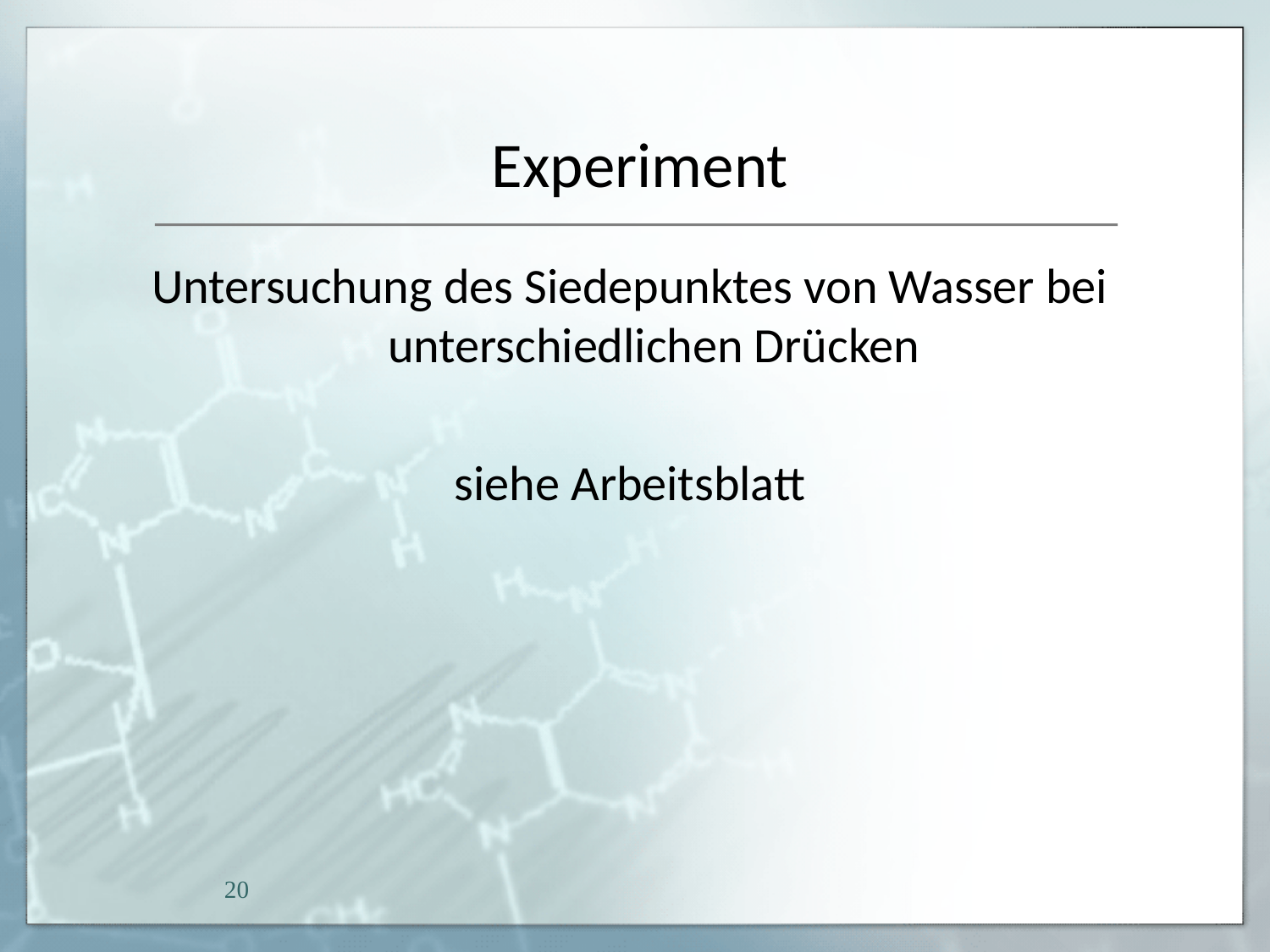

# Experiment
Untersuchung des Siedepunktes von Wasser bei unterschiedlichen Drücken

siehe Arbeitsblatt

20